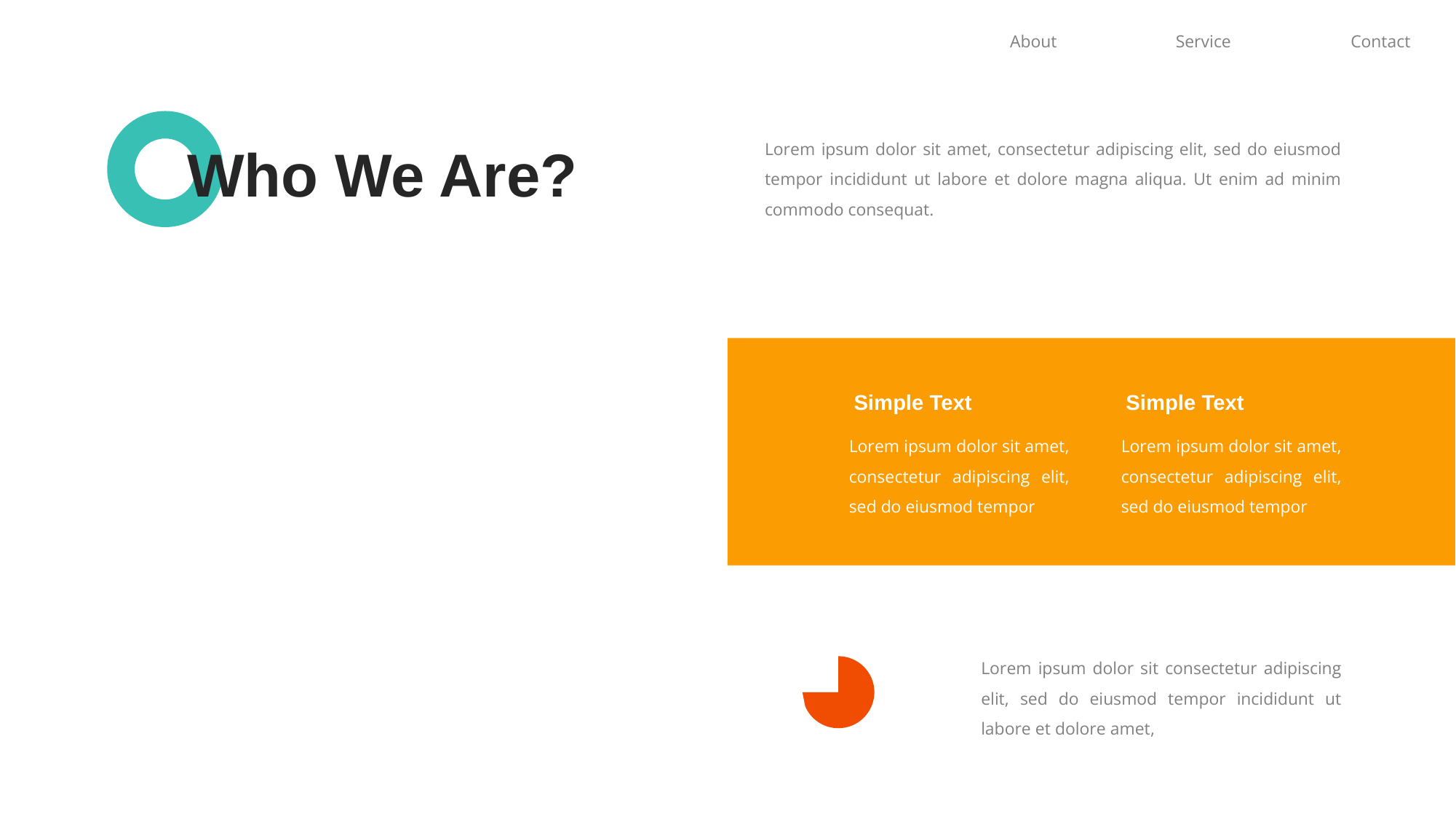

About
Service
Contact

Lorem ipsum dolor sit amet, consectetur adipiscing elit, sed do eiusmod tempor incididunt ut labore et dolore magna aliqua. Ut enim ad minim commodo consequat.
Who We Are?

Simple Text
Simple Text
Lorem ipsum dolor sit amet, consectetur adipiscing elit, sed do eiusmod tempor
Lorem ipsum dolor sit amet, consectetur adipiscing elit, sed do eiusmod tempor
Lorem ipsum dolor sit consectetur adipiscing elit, sed do eiusmod tempor incididunt ut labore et dolore amet,